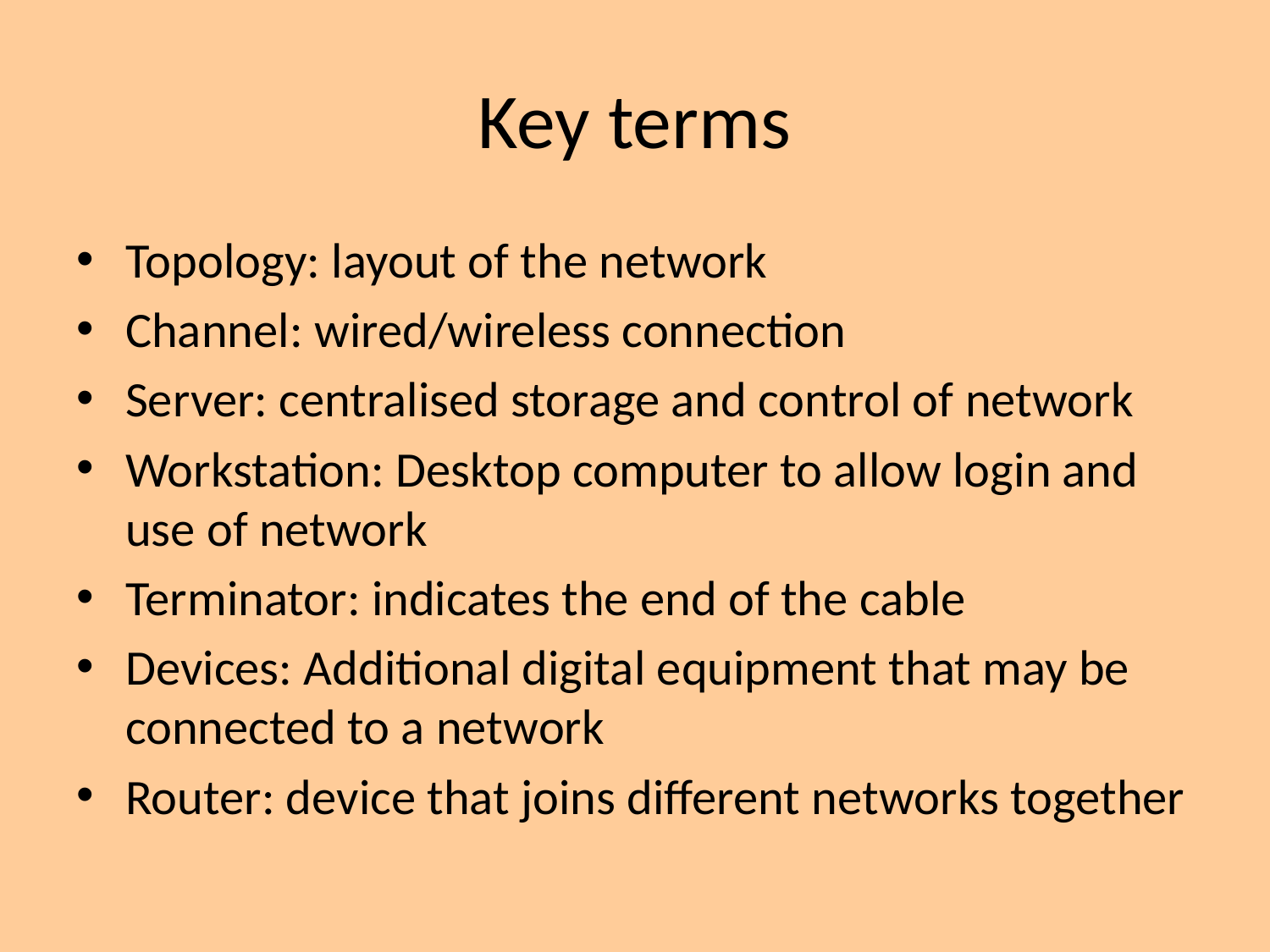

# Key terms
Topology: layout of the network
Channel: wired/wireless connection
Server: centralised storage and control of network
Workstation: Desktop computer to allow login and use of network
Terminator: indicates the end of the cable
Devices: Additional digital equipment that may be connected to a network
Router: device that joins different networks together